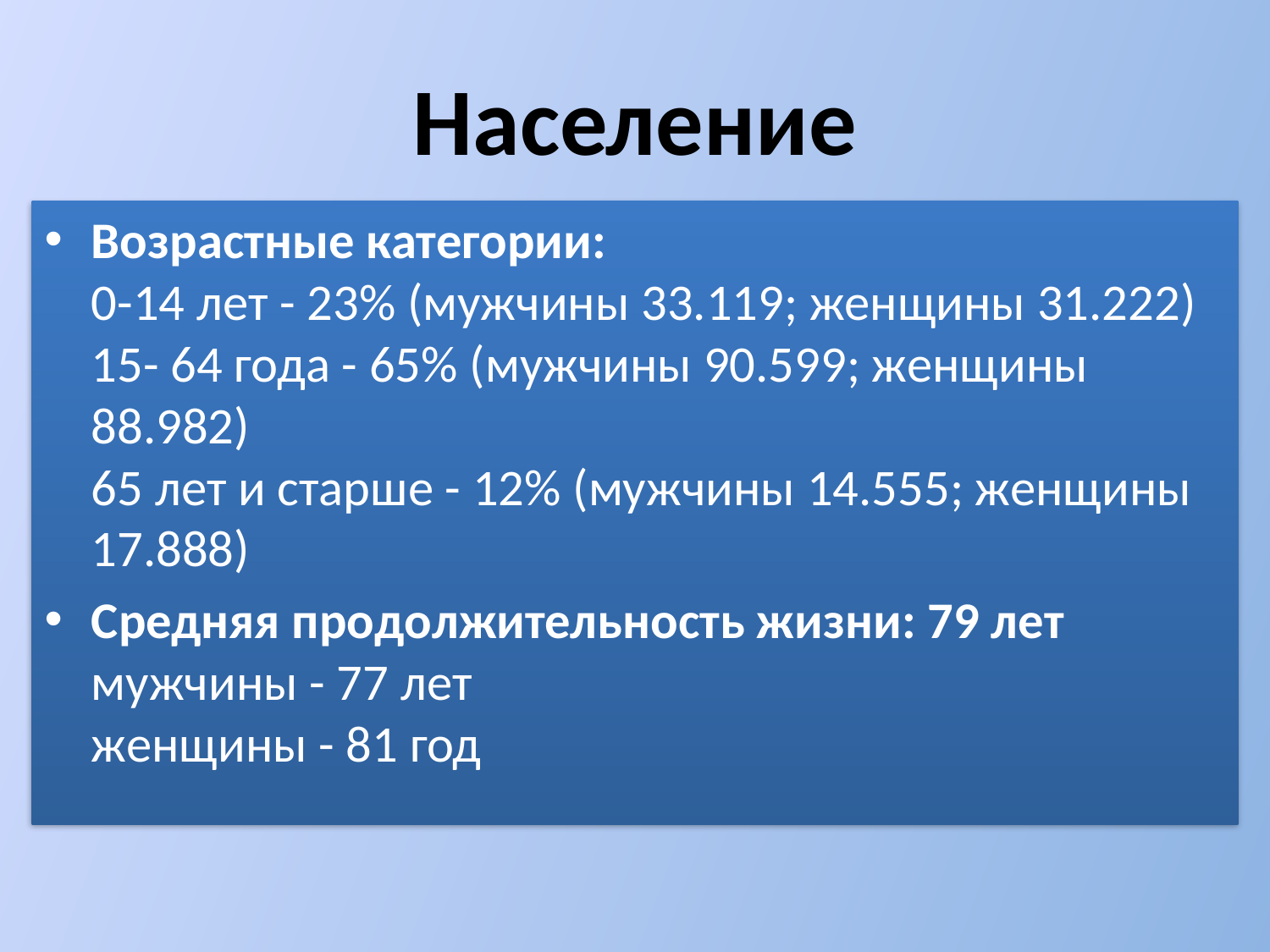

# Население
Возрастные категории: 
0-14 лет - 23% (мужчины 33.119; женщины 31.222) 
15- 64 года - 65% (мужчины 90.599; женщины 88.982) 
65 лет и старше - 12% (мужчины 14.555; женщины 17.888)
Средняя продолжительность жизни: 79 лет 
мужчины - 77 лет 
женщины - 81 год